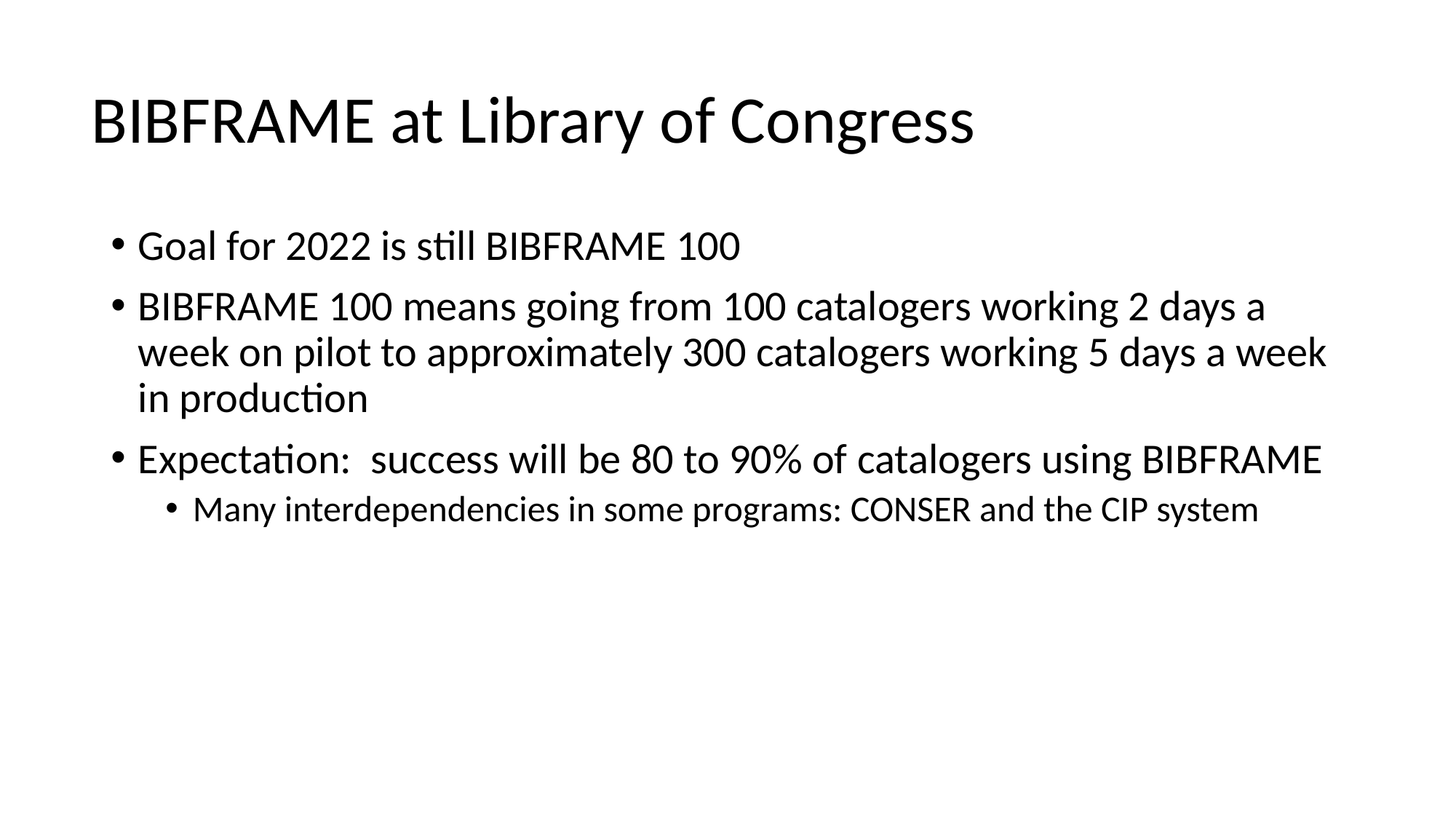

# BIBFRAME at Library of Congress
Goal for 2022 is still BIBFRAME 100
BIBFRAME 100 means going from 100 catalogers working 2 days a week on pilot to approximately 300 catalogers working 5 days a week in production
Expectation:  success will be 80 to 90% of catalogers using BIBFRAME
Many interdependencies in some programs: CONSER and the CIP system